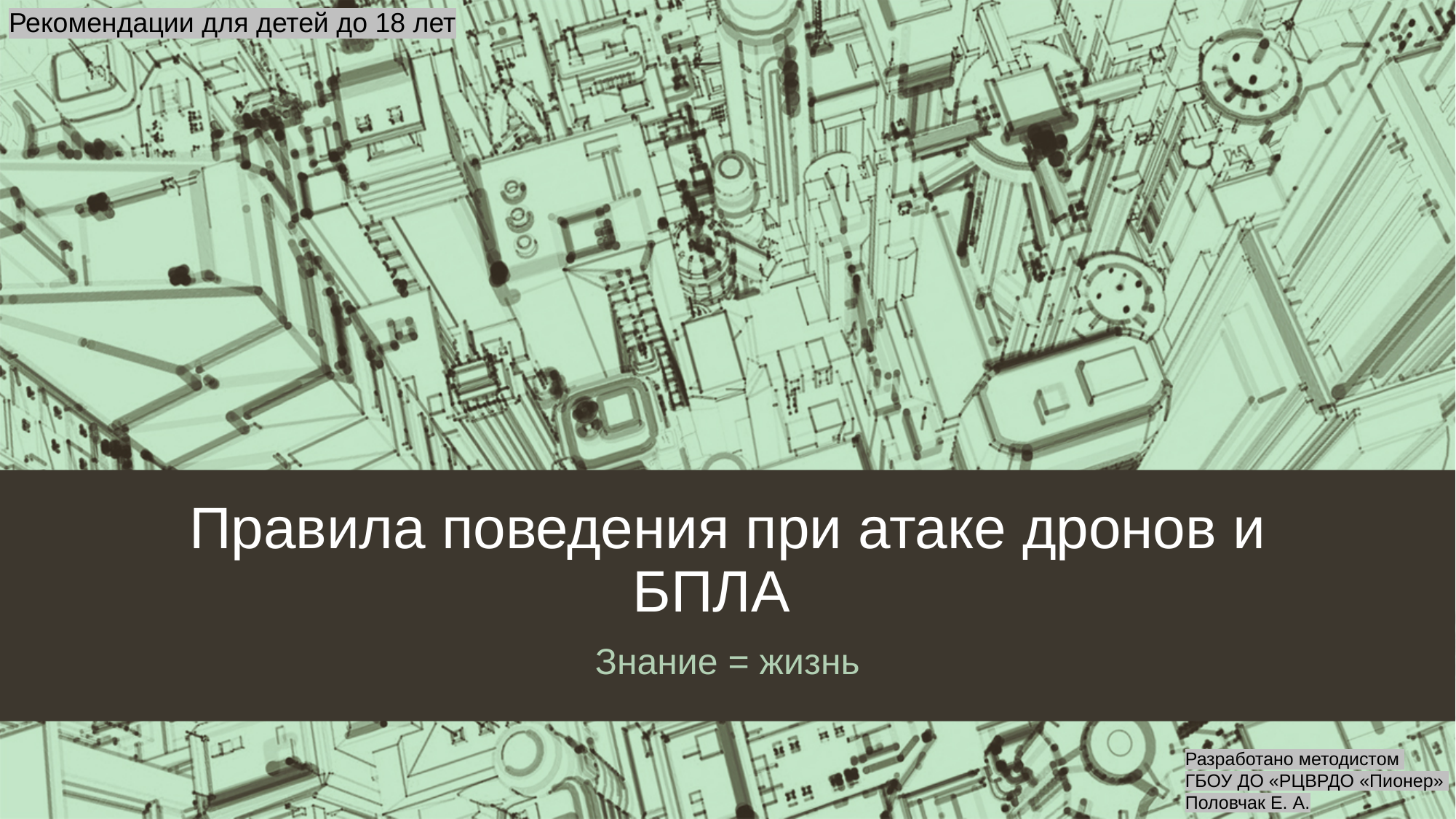

Рекомендации для детей до 18 лет
# Правила поведения при атаке дронов и БПЛА
Знание = жизнь
Разработано методистом
ГБОУ ДО «РЦВРДО «Пионер»
Половчак Е. А.